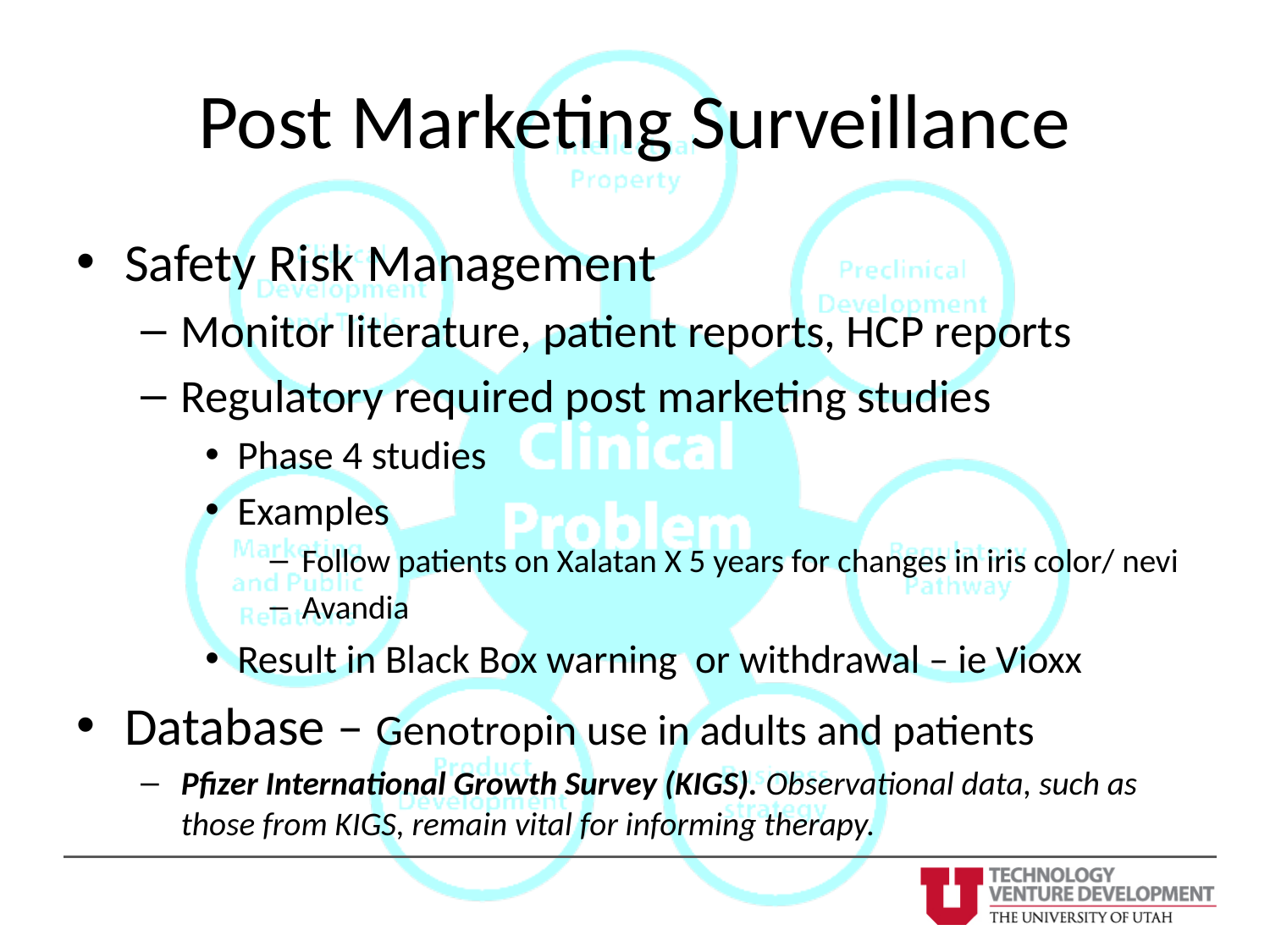

# Post Marketing Surveillance
Safety Risk Management
Monitor literature, patient reports, HCP reports
Regulatory required post marketing studies
Phase 4 studies
Examples
Follow patients on Xalatan X 5 years for changes in iris color/ nevi
Avandia
Result in Black Box warning  or withdrawal – ie Vioxx
Database – Genotropin use in adults and patients
Pfizer International Growth Survey (KIGS). Observational data, such as those from KIGS, remain vital for informing therapy.